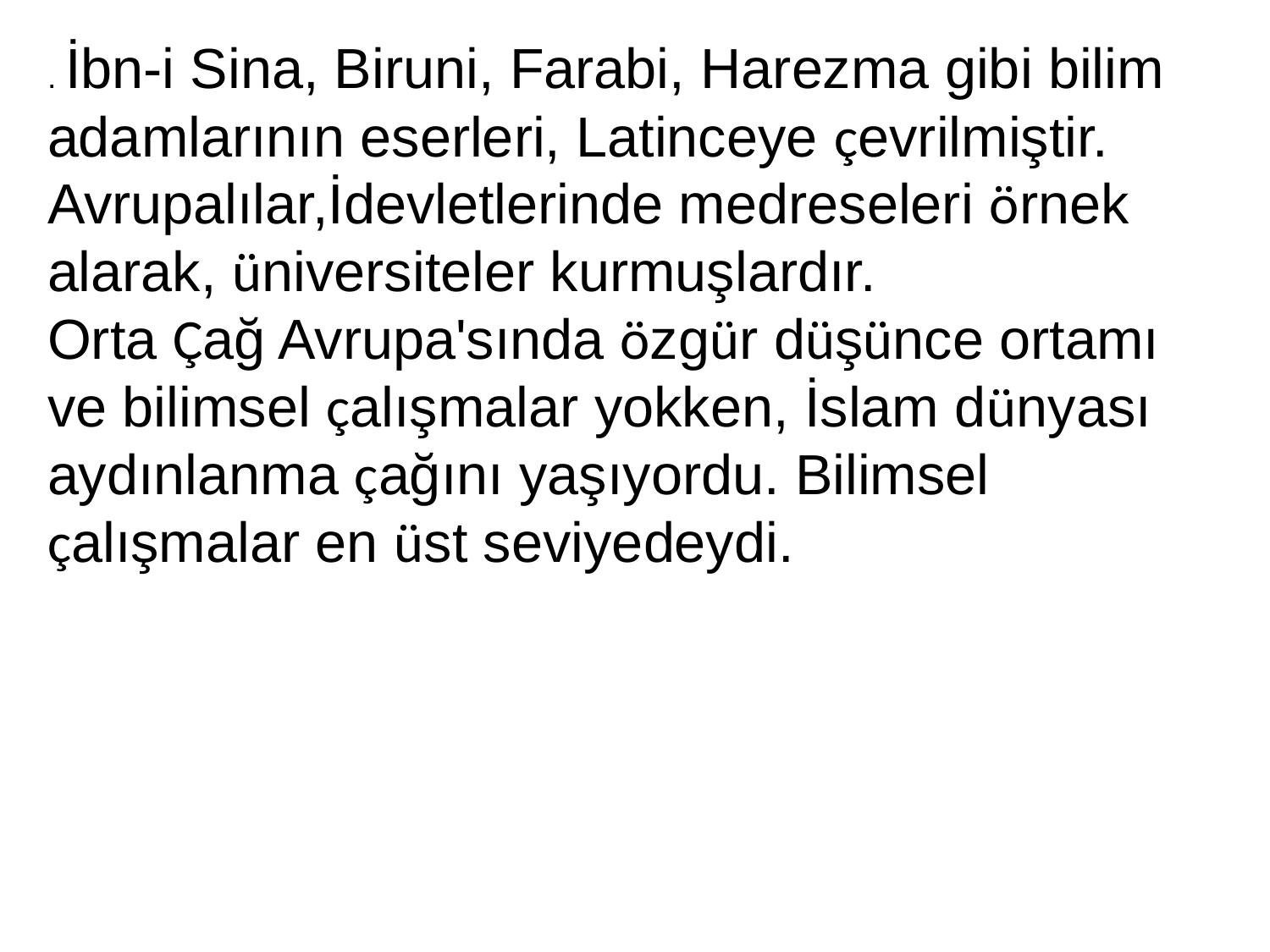

. İbn-i Sina, Biruni, Farabi, Harezma gibi bilim adamlarının eserleri, Latinceye çevrilmiştir. Avrupalılar,İdevletlerinde medreseleri örnek alarak, üniversiteler kurmuşlardır.
Orta Çağ Avrupa'sında özgür düşünce ortamı ve bilimsel çalışmalar yokken, İslam dünyası aydınlanma çağını yaşıyordu. Bilimsel çalışmalar en üst seviyedeydi.